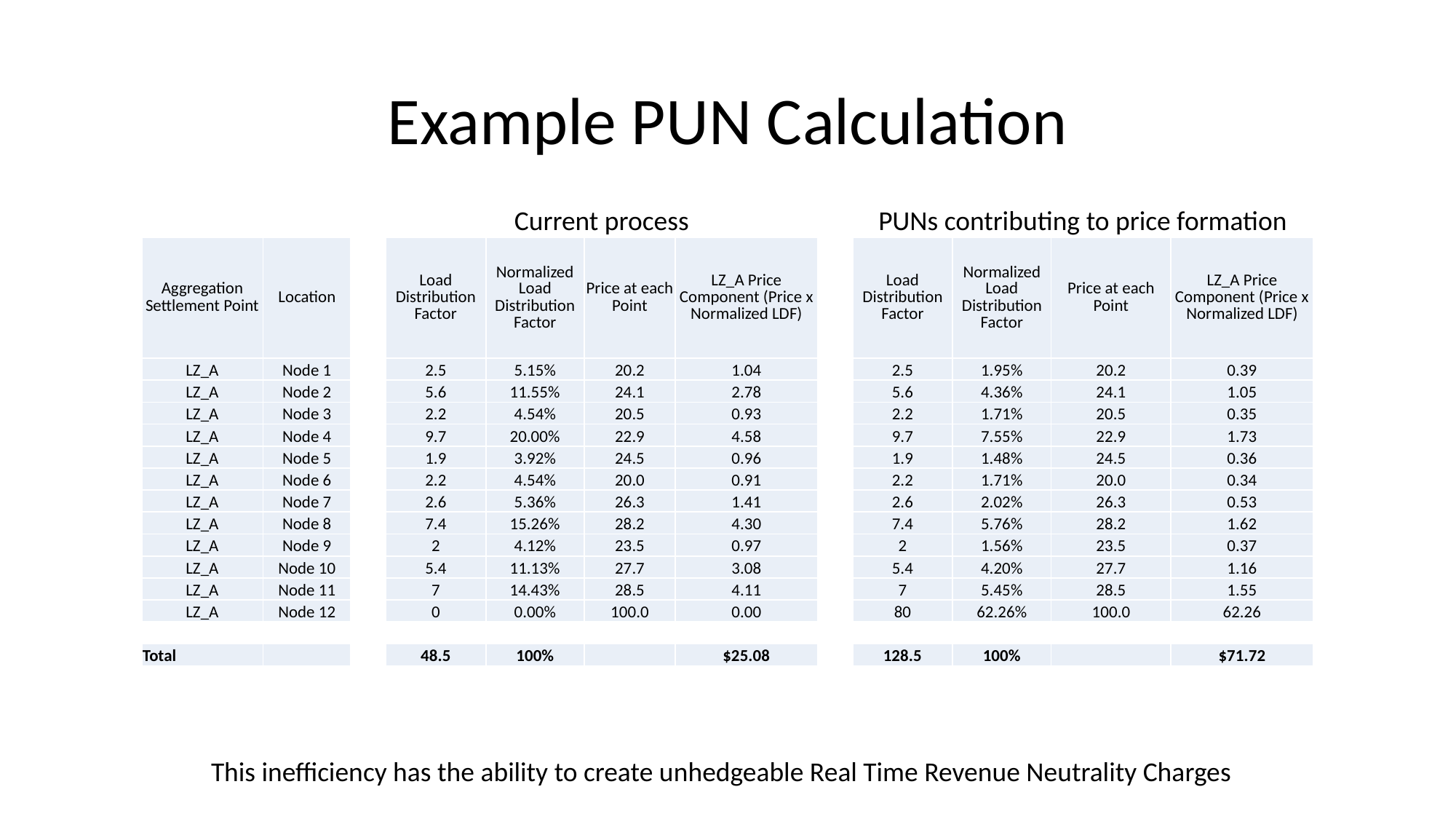

# Example PUN Calculation
|  |  |  | Current process |  |  |  |  | PUNs contributing to price formation |  |  |  |
| --- | --- | --- | --- | --- | --- | --- | --- | --- | --- | --- | --- |
| Aggregation Settlement Point | Location |  | Load Distribution Factor | Normalized Load Distribution Factor | Price at each Point | LZ\_A Price Component (Price x Normalized LDF) |  | Load Distribution Factor | Normalized Load Distribution Factor | Price at each Point | LZ\_A Price Component (Price x Normalized LDF) |
| LZ\_A | Node 1 |  | 2.5 | 5.15% | 20.2 | 1.04 |  | 2.5 | 1.95% | 20.2 | 0.39 |
| LZ\_A | Node 2 |  | 5.6 | 11.55% | 24.1 | 2.78 |  | 5.6 | 4.36% | 24.1 | 1.05 |
| LZ\_A | Node 3 |  | 2.2 | 4.54% | 20.5 | 0.93 |  | 2.2 | 1.71% | 20.5 | 0.35 |
| LZ\_A | Node 4 |  | 9.7 | 20.00% | 22.9 | 4.58 |  | 9.7 | 7.55% | 22.9 | 1.73 |
| LZ\_A | Node 5 |  | 1.9 | 3.92% | 24.5 | 0.96 |  | 1.9 | 1.48% | 24.5 | 0.36 |
| LZ\_A | Node 6 |  | 2.2 | 4.54% | 20.0 | 0.91 |  | 2.2 | 1.71% | 20.0 | 0.34 |
| LZ\_A | Node 7 |  | 2.6 | 5.36% | 26.3 | 1.41 |  | 2.6 | 2.02% | 26.3 | 0.53 |
| LZ\_A | Node 8 |  | 7.4 | 15.26% | 28.2 | 4.30 |  | 7.4 | 5.76% | 28.2 | 1.62 |
| LZ\_A | Node 9 |  | 2 | 4.12% | 23.5 | 0.97 |  | 2 | 1.56% | 23.5 | 0.37 |
| LZ\_A | Node 10 |  | 5.4 | 11.13% | 27.7 | 3.08 |  | 5.4 | 4.20% | 27.7 | 1.16 |
| LZ\_A | Node 11 |  | 7 | 14.43% | 28.5 | 4.11 |  | 7 | 5.45% | 28.5 | 1.55 |
| LZ\_A | Node 12 |  | 0 | 0.00% | 100.0 | 0.00 |  | 80 | 62.26% | 100.0 | 62.26 |
|  |  |  |  |  |  |  |  |  |  |  |  |
| Total |  |  | 48.5 | 100% |  | $25.08 |  | 128.5 | 100% |  | $71.72 |
This inefficiency has the ability to create unhedgeable Real Time Revenue Neutrality Charges